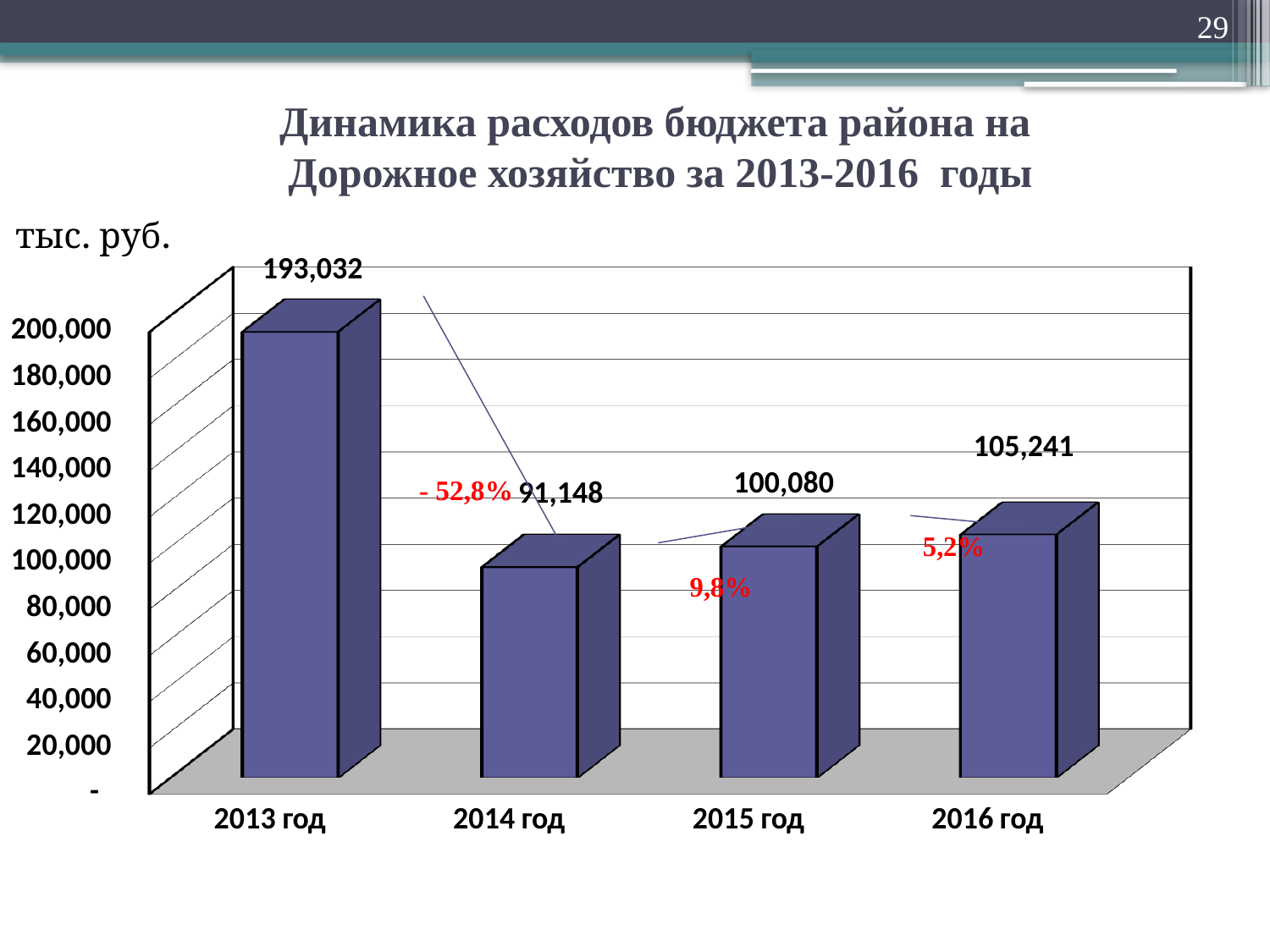

29
# Динамика расходов бюджета района на Дорожное хозяйство за 2013-2016  годы
тыс. руб.

[unsupported chart]

- 52,8%